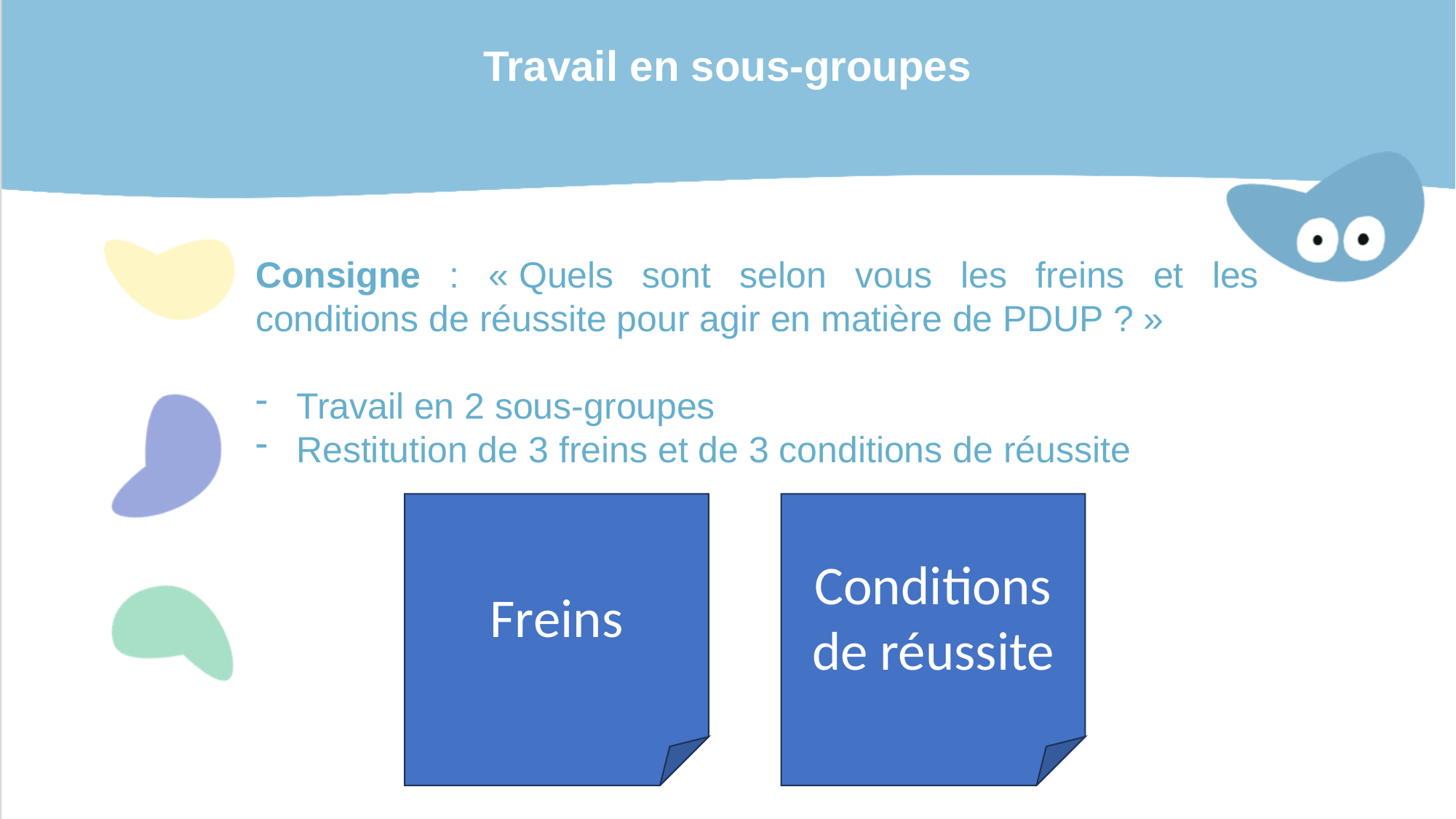

Travail en sous-groupes
Consigne : « Quels sont selon vous les freins et les conditions de réussite pour agir en matière de PDUP ? »

Travail en 2 sous-groupes
Restitution de 3 freins et de 3 conditions de réussite

Freins
Conditions de réussite